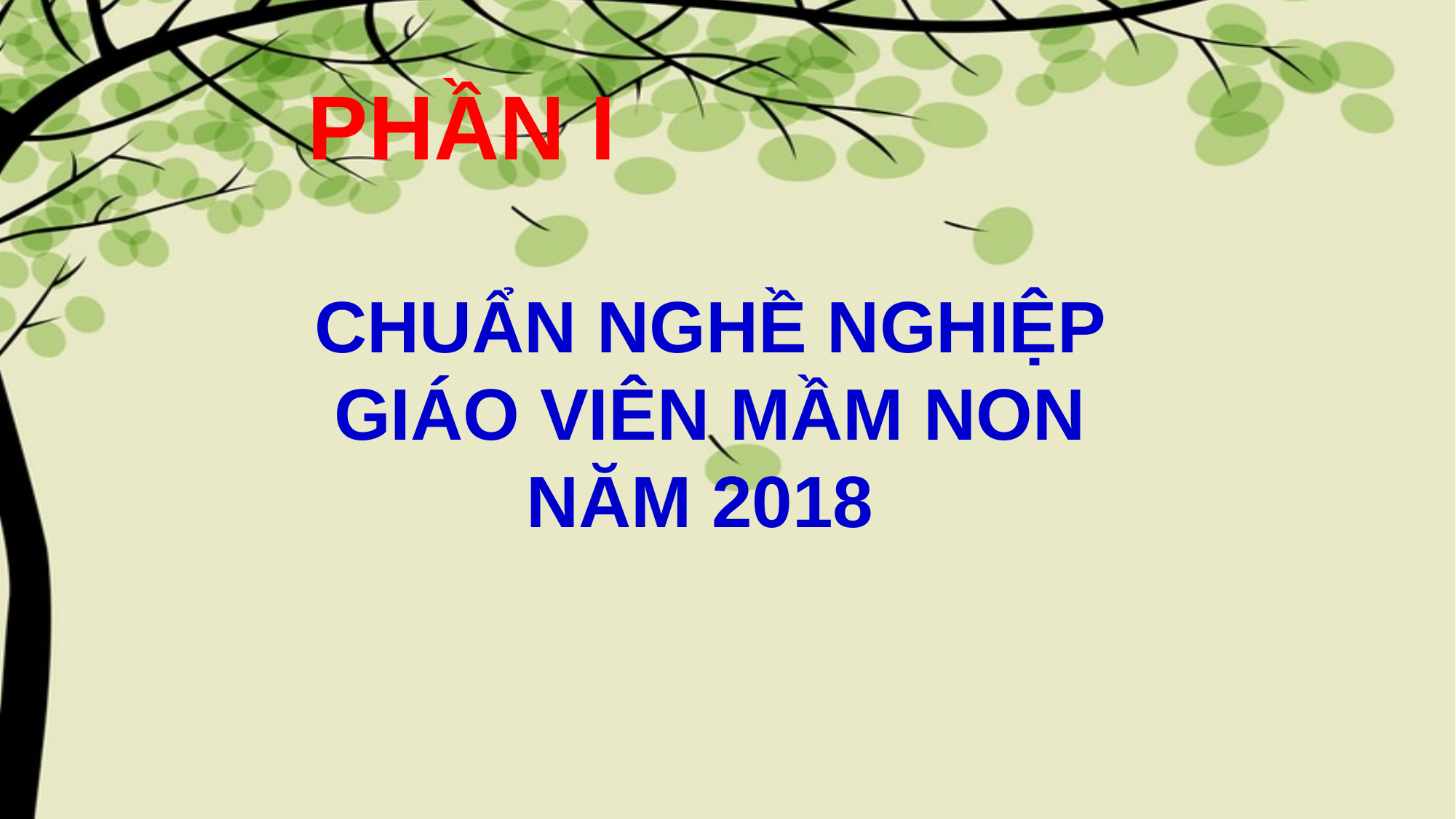

PHẦN I
# CHUẨN NGHỀ NGHIỆP GIÁO VIÊN MẦM NON NĂM 2018